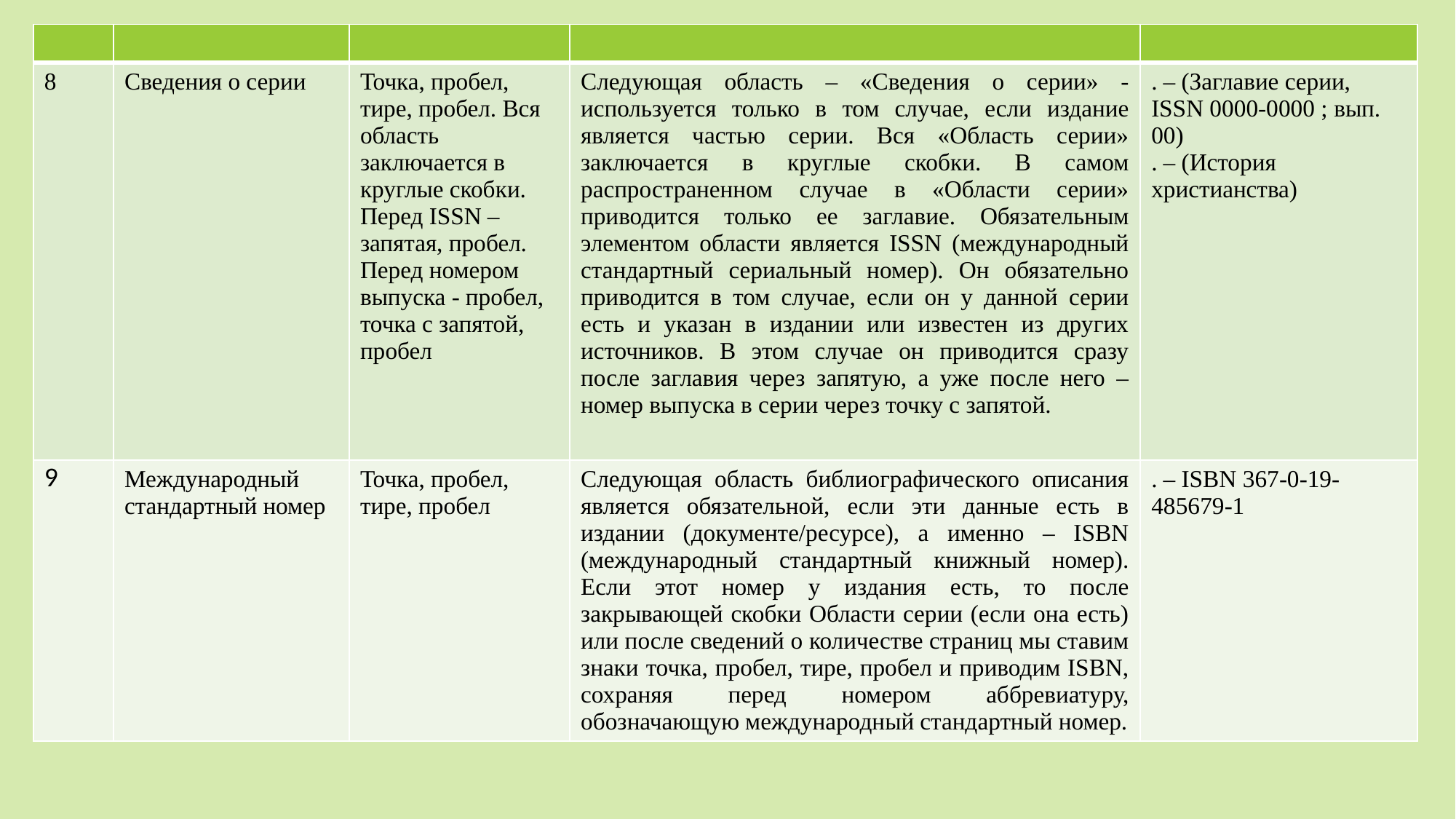

|  |  |  |  |  |
| --- | --- | --- | --- | --- |
| 8 | Сведения о серии | Точка, пробел, тире, пробел. Вся область заключается в круглые скобки. Перед ISSN – запятая, пробел. Перед номером выпуска - пробел, точка с запятой, пробел | Следующая область – «Сведения о серии» - используется только в том случае, если издание является частью серии. Вся «Область серии» заключается в круглые скобки. В самом распространенном случае в «Области серии» приводится только ее заглавие. Обязательным элементом области является ISSN (международный стандартный сериальный номер). Он обязательно приводится в том случае, если он у данной серии есть и указан в издании или известен из других источников. В этом случае он приводится сразу после заглавия через запятую, а уже после него – номер выпуска в серии через точку с запятой. | . – (Заглавие серии, ISSN 0000-0000 ; вып. 00) . – (История христианства) |
| 9 | Международный стандартный номер | Точка, пробел, тире, пробел | Следующая область библиографического описания является обязательной, если эти данные есть в издании (документе/ресурсе), а именно – ISBN (международный стандартный книжный номер). Если этот номер у издания есть, то после закрывающей скобки Области серии (если она есть) или после сведений о количестве страниц мы ставим знаки точка, пробел, тире, пробел и приводим ISBN, сохраняя перед номером аббревиатуру, обозначающую международный стандартный номер. | . – ISBN 367-0-19- 485679-1 |